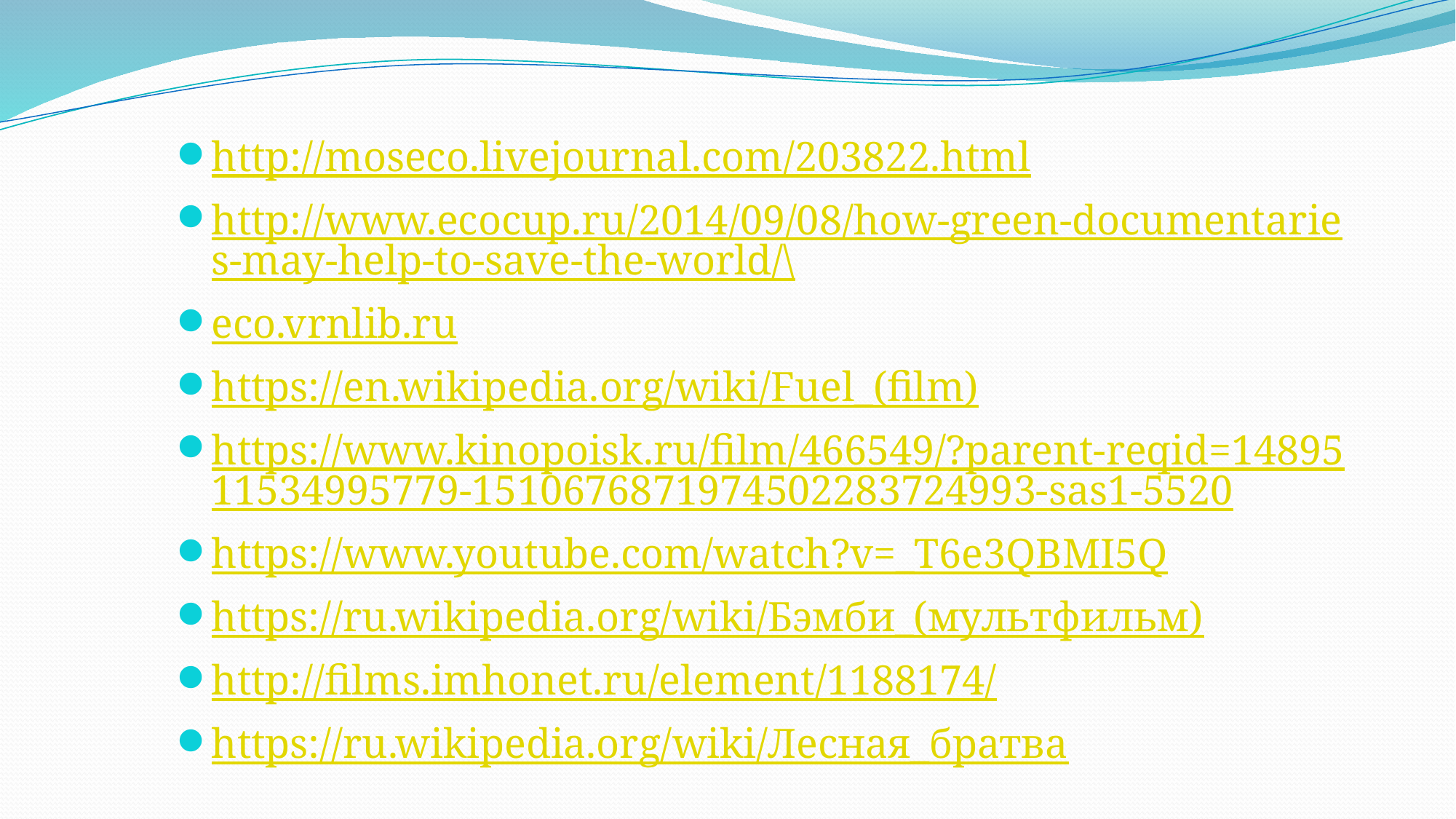

http://moseco.livejournal.com/203822.html
http://www.ecocup.ru/2014/09/08/how-green-documentaries-may-help-to-save-the-world/\
eco.vrnlib.ru
https://en.wikipedia.org/wiki/Fuel_(film)
https://www.kinopoisk.ru/film/466549/?parent-reqid=1489511534995779-1510676871974502283724993-sas1-5520
https://www.youtube.com/watch?v=_T6e3QBMI5Q
https://ru.wikipedia.org/wiki/Бэмби_(мультфильм)
http://films.imhonet.ru/element/1188174/
https://ru.wikipedia.org/wiki/Лесная_братва